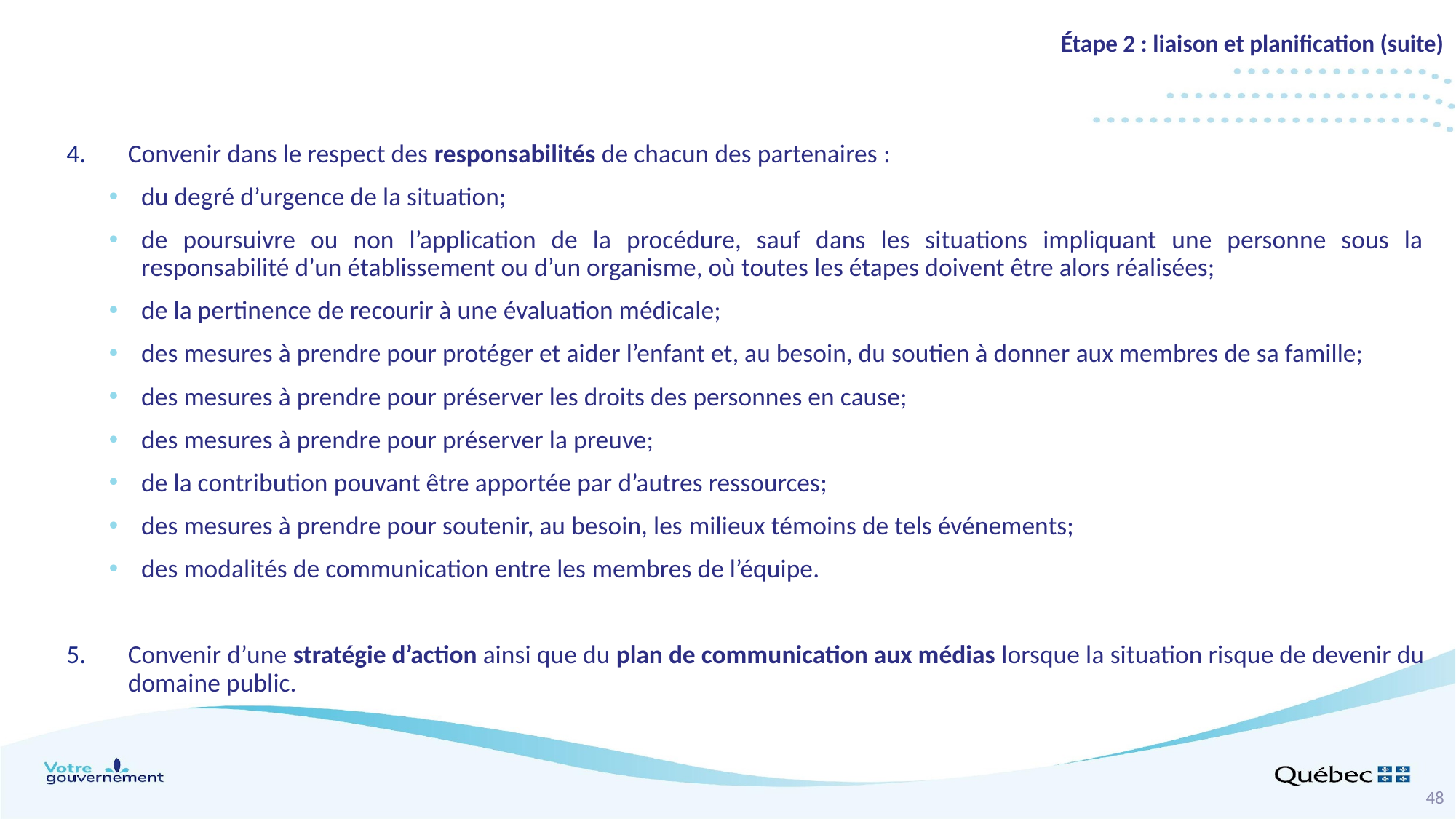

Étape 2 : liaison et planification (suite)
Convenir dans le respect des responsabilités de chacun des partenaires :
du degré d’urgence de la situation;
de poursuivre ou non l’application de la procédure, sauf dans les situations impliquant une personne sous la responsabilité d’un établissement ou d’un organisme, où toutes les étapes doivent être alors réalisées;
de la pertinence de recourir à une évaluation médicale;
des mesures à prendre pour protéger et aider l’enfant et, au besoin, du soutien à donner aux membres de sa famille;
des mesures à prendre pour préserver les droits des personnes en cause;
des mesures à prendre pour préserver la preuve;
de la contribution pouvant être apportée par d’autres ressources;
des mesures à prendre pour soutenir, au besoin, les milieux témoins de tels événements;
des modalités de communication entre les membres de l’équipe.

Convenir d’une stratégie d’action ainsi que du plan de communication aux médias lorsque la situation risque de devenir du domaine public.

48